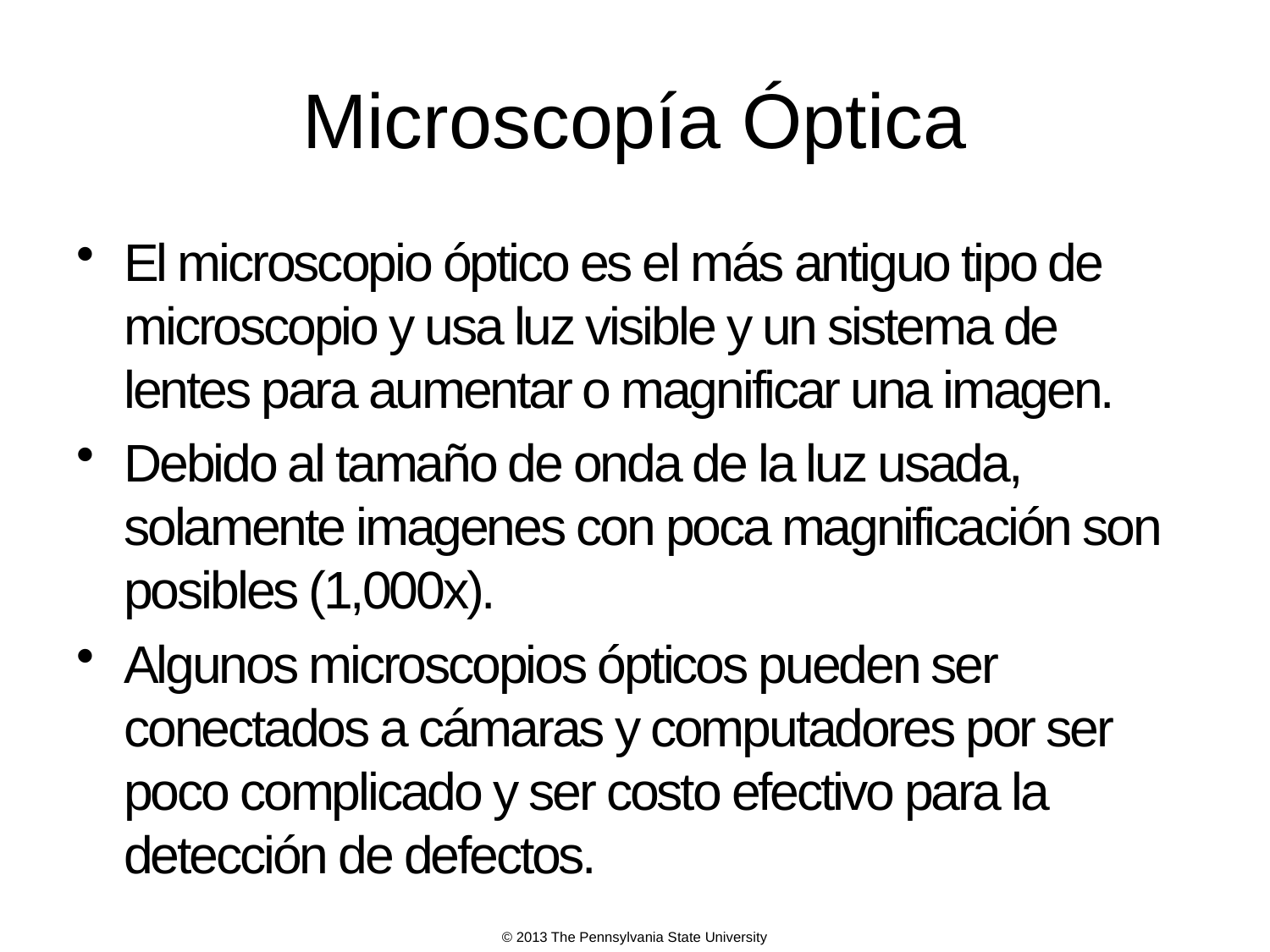

# Microscopía Óptica
El microscopio óptico es el más antiguo tipo de microscopio y usa luz visible y un sistema de lentes para aumentar o magnificar una imagen.
Debido al tamaño de onda de la luz usada, solamente imagenes con poca magnificación son posibles (1,000x).
Algunos microscopios ópticos pueden ser conectados a cámaras y computadores por ser poco complicado y ser costo efectivo para la detección de defectos.